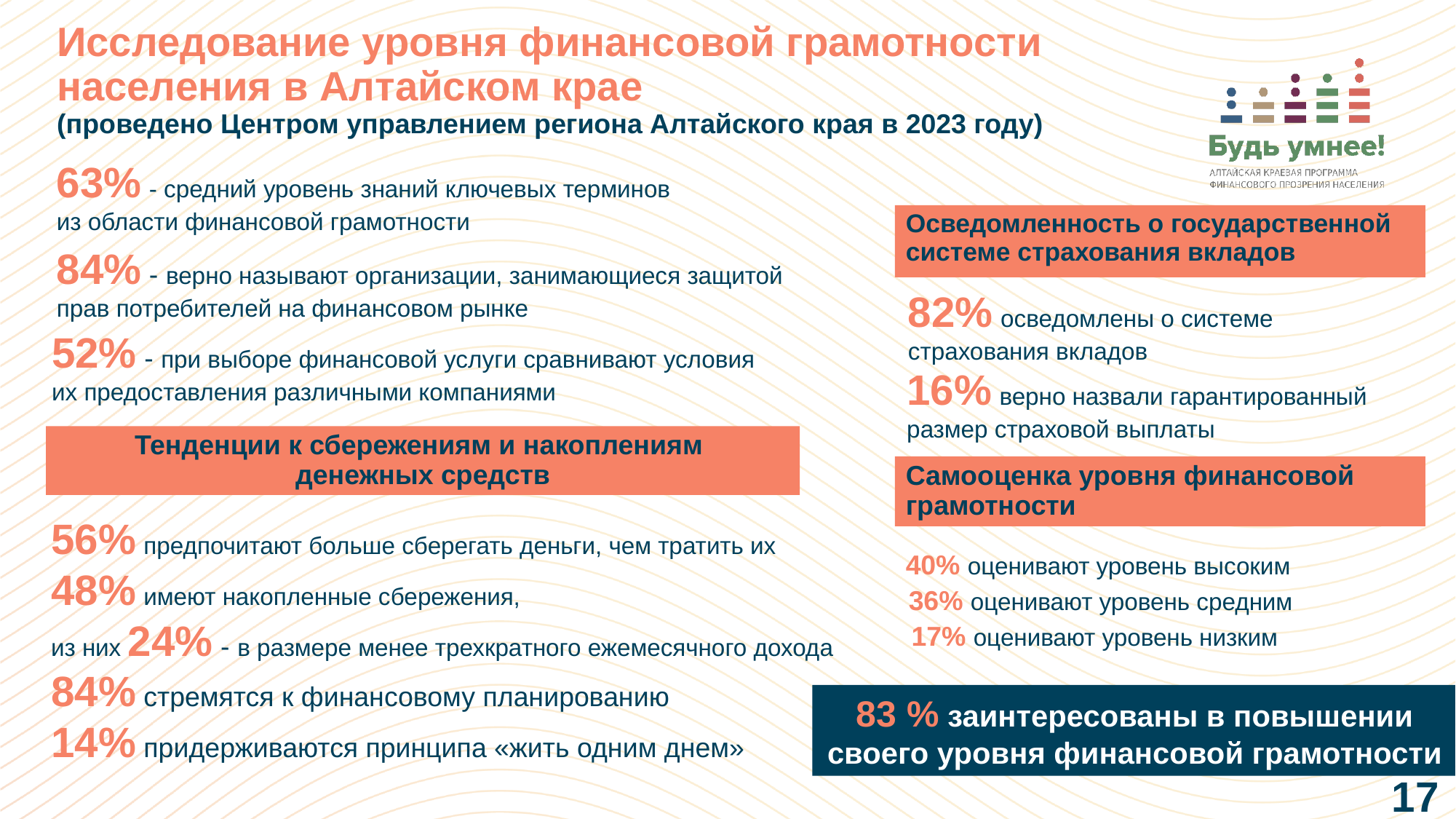

# Исследование уровня финансовой грамотности населения в Алтайском крае (проведено Центром управлением региона Алтайского края в 2023 году)
63% - средний уровень знаний ключевых терминов
из области финансовой грамотности
Осведомленность о государственной системе страхования вкладов
84% - верно называют организации, занимающиеся защитой
прав потребителей на финансовом рынке
82% осведомлены о системе страхования вкладов

52% - при выборе финансовой услуги сравнивают условия
их предоставления различными компаниями
16% верно назвали гарантированный размер страховой выплаты
Тенденции к сбережениям и накоплениям
денежных средств
Самооценка уровня финансовой грамотности
56% предпочитают больше сберегать деньги, чем тратить их
48% имеют накопленные сбережения,
из них 24% - в размере менее трехкратного ежемесячного дохода
84% стремятся к финансовому планированию
14% придерживаются принципа «жить одним днем»
40% оценивают уровень высоким
36% оценивают уровень средним
17% оценивают уровень низким
83 % заинтересованы в повышении своего уровня финансовой грамотности

17